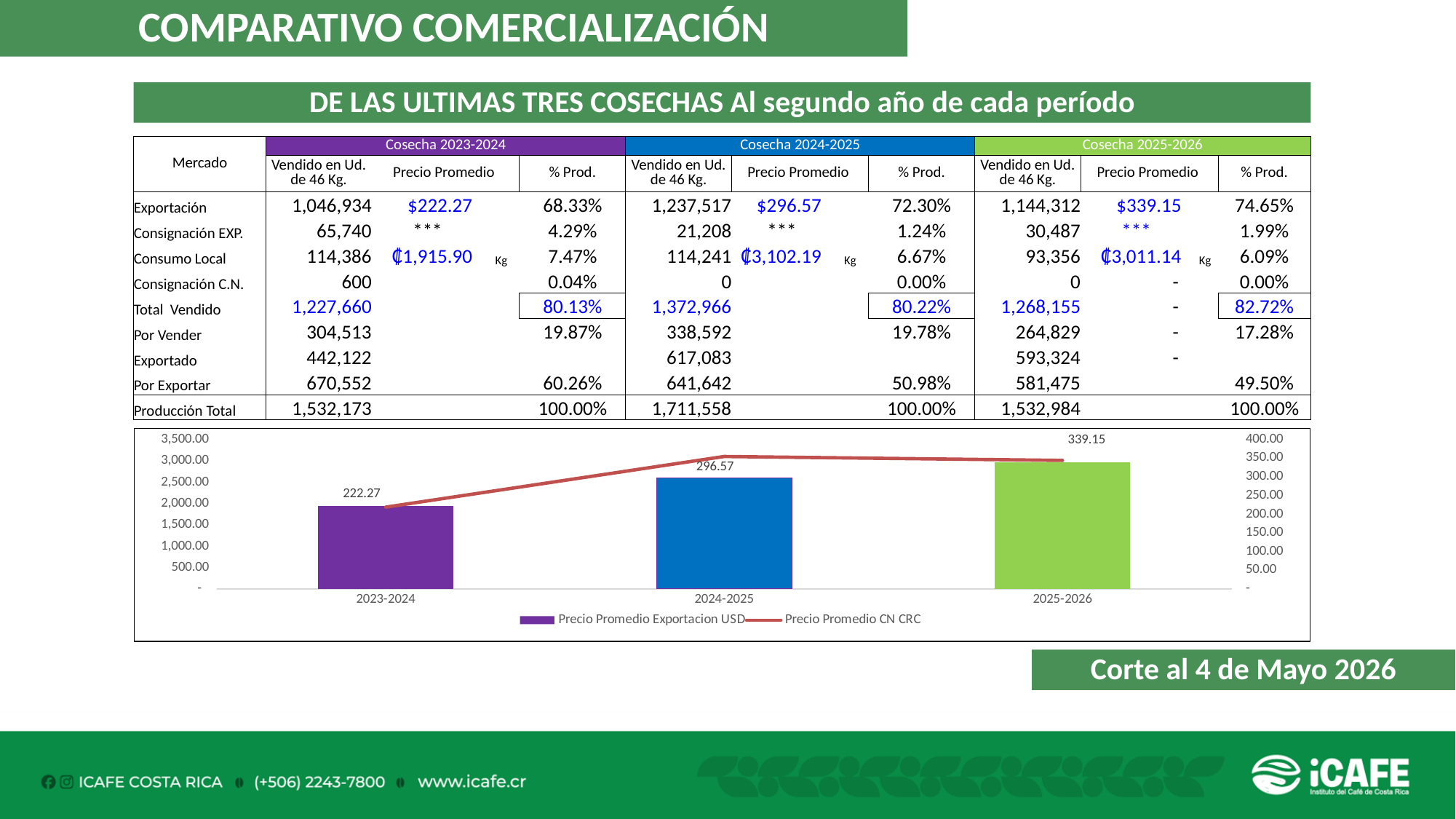

COMPARATIVO COMERCIALIZACIÓN
DE LAS ULTIMAS TRES COSECHAS Al segundo año de cada período
| Mercado | Cosecha 2023-2024 |  |  |  | Cosecha 2024-2025 |  |  |  | Cosecha 2025-2026 |  |  |  |
| --- | --- | --- | --- | --- | --- | --- | --- | --- | --- | --- | --- | --- |
|  | Vendido en Ud. de 46 Kg. | Precio Promedio |  | % Prod. | Vendido en Ud. de 46 Kg. | Precio Promedio |  | % Prod. | Vendido en Ud. de 46 Kg. | Precio Promedio |  | % Prod. |
| Exportación | 1,046,934 | $222.27 |  | 68.33% | 1,237,517 | $296.57 |  | 72.30% | 1,144,312 | $339.15 |  | 74.65% |
| Consignación EXP. | 65,740 | \*\*\* |  | 4.29% | 21,208 | \*\*\* |  | 1.24% | 30,487 | \*\*\* |  | 1.99% |
| Consumo Local | 114,386 | ₡1,915.90 | Kg | 7.47% | 114,241 | ₡3,102.19 | Kg | 6.67% | 93,356 | ₡3,011.14 | Kg | 6.09% |
| Consignación C.N. | 600 |  |  | 0.04% | 0 |  |  | 0.00% | 0 | - |  | 0.00% |
| Total Vendido | 1,227,660 |  |  | 80.13% | 1,372,966 |  |  | 80.22% | 1,268,155 | - |  | 82.72% |
| Por Vender | 304,513 |  |  | 19.87% | 338,592 |  |  | 19.78% | 264,829 | - |  | 17.28% |
| Exportado | 442,122 |  |  |  | 617,083 |  |  |  | 593,324 | - |  |  |
| Por Exportar | 670,552 |  |  | 60.26% | 641,642 |  |  | 50.98% | 581,475 |  |  | 49.50% |
| Producción Total | 1,532,173 |  |  | 100.00% | 1,711,558 |  |  | 100.00% | 1,532,984 |  |  | 100.00% |

### Chart

| Category | Precio Promedio Exportacion USD | Precio Promedio CN CRC |
|---|---|---|
| 2023-2024 | 222.27 | 1915.9 |
|  2024-2025  | 296.57 | 3102.19 |
|  2025-2026  | 339.15 | 3011.14 |
Corte al 4 de Mayo 2026